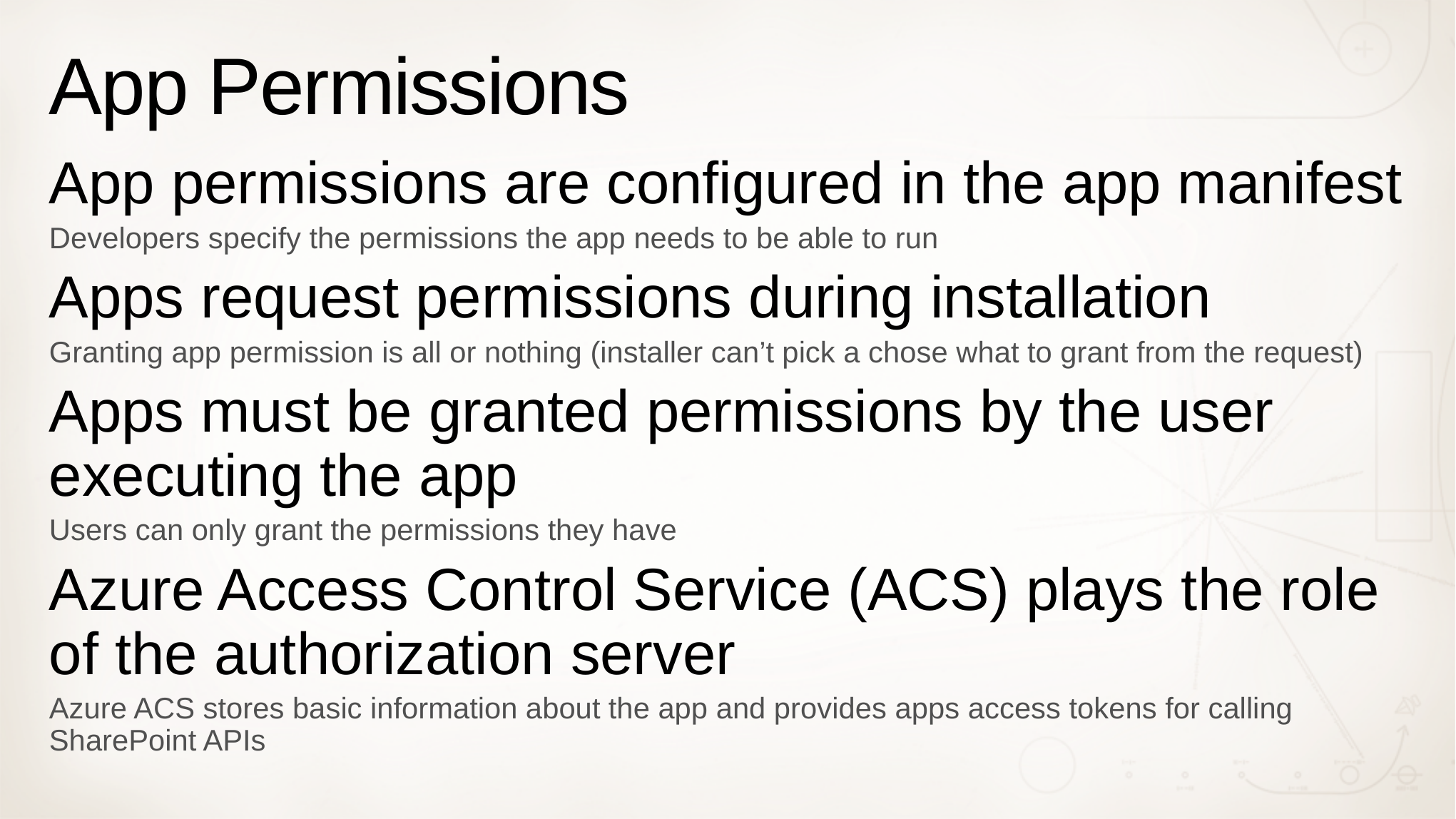

# App Permissions
App permissions are configured in the app manifest
Developers specify the permissions the app needs to be able to run
Apps request permissions during installation
Granting app permission is all or nothing (installer can’t pick a chose what to grant from the request)
Apps must be granted permissions by the user executing the app
Users can only grant the permissions they have
Azure Access Control Service (ACS) plays the role of the authorization server
Azure ACS stores basic information about the app and provides apps access tokens for calling SharePoint APIs